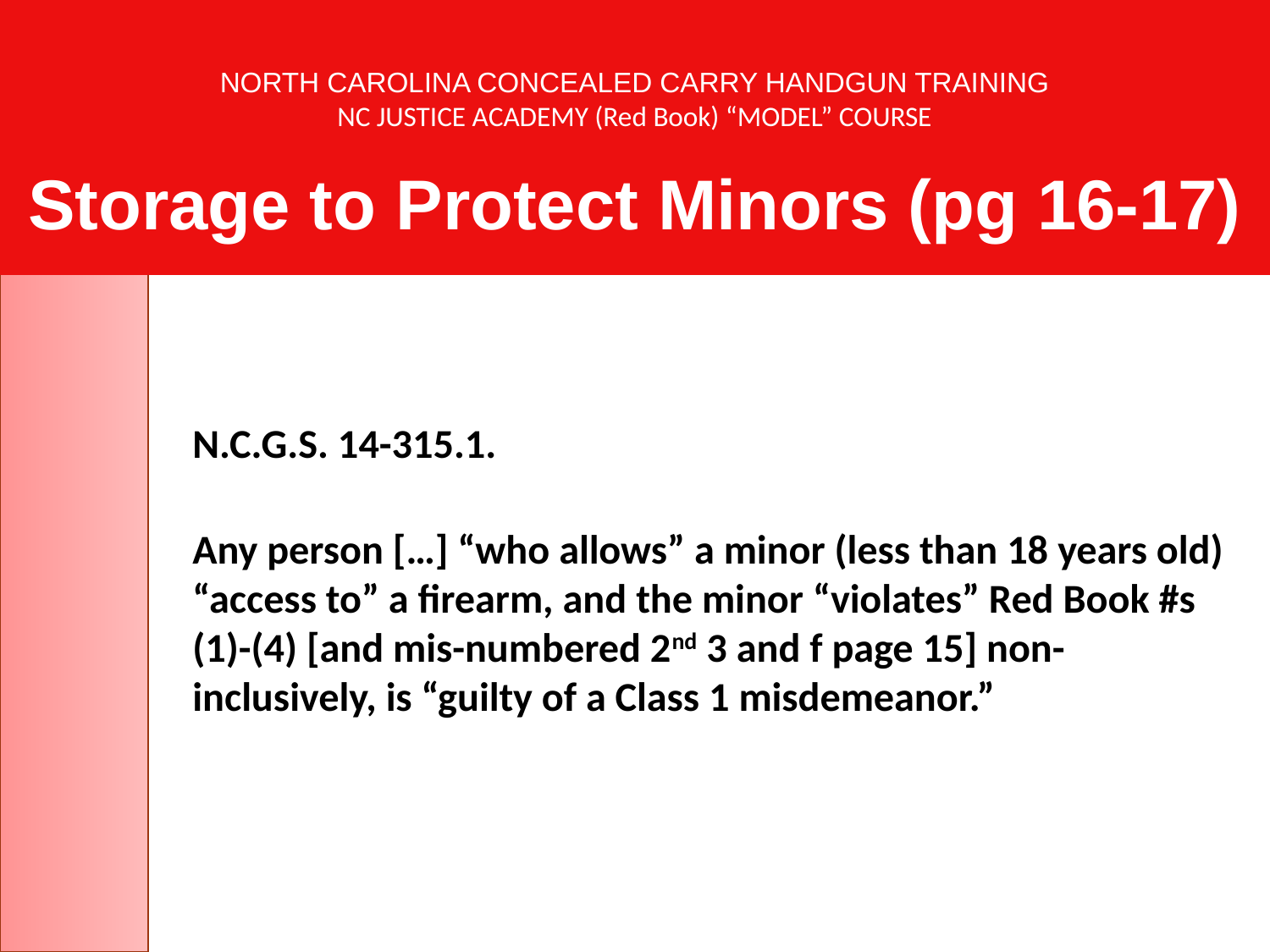

# NORTH CAROLINA CONCEALED CARRY HANDGUN TRAINING NC JUSTICE ACADEMY (Red Book) “MODEL” COURSE Storage to Protect Minors (pg 16-17)

N.C.G.S. 14-315.1.
Any person […] “who allows” a minor (less than 18 years old) “access to” a firearm, and the minor “violates” Red Book #s (1)-(4) [and mis-numbered 2nd 3 and f page 15] non-inclusively, is “guilty of a Class 1 misdemeanor.”